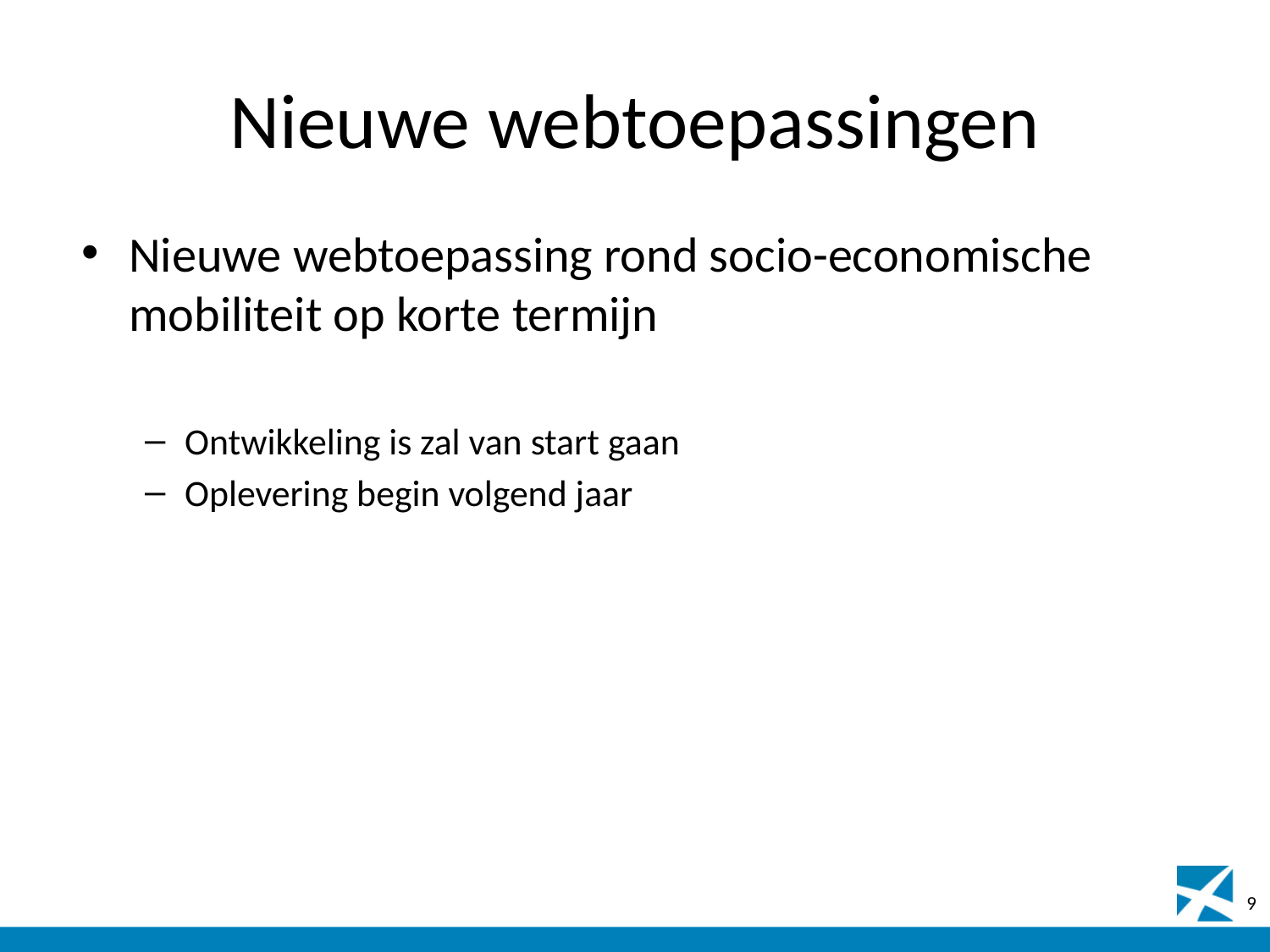

# Nieuwe webtoepassingen
Nieuwe webtoepassing rond socio-economische mobiliteit op korte termijn

Ontwikkeling is zal van start gaan
Oplevering begin volgend jaar